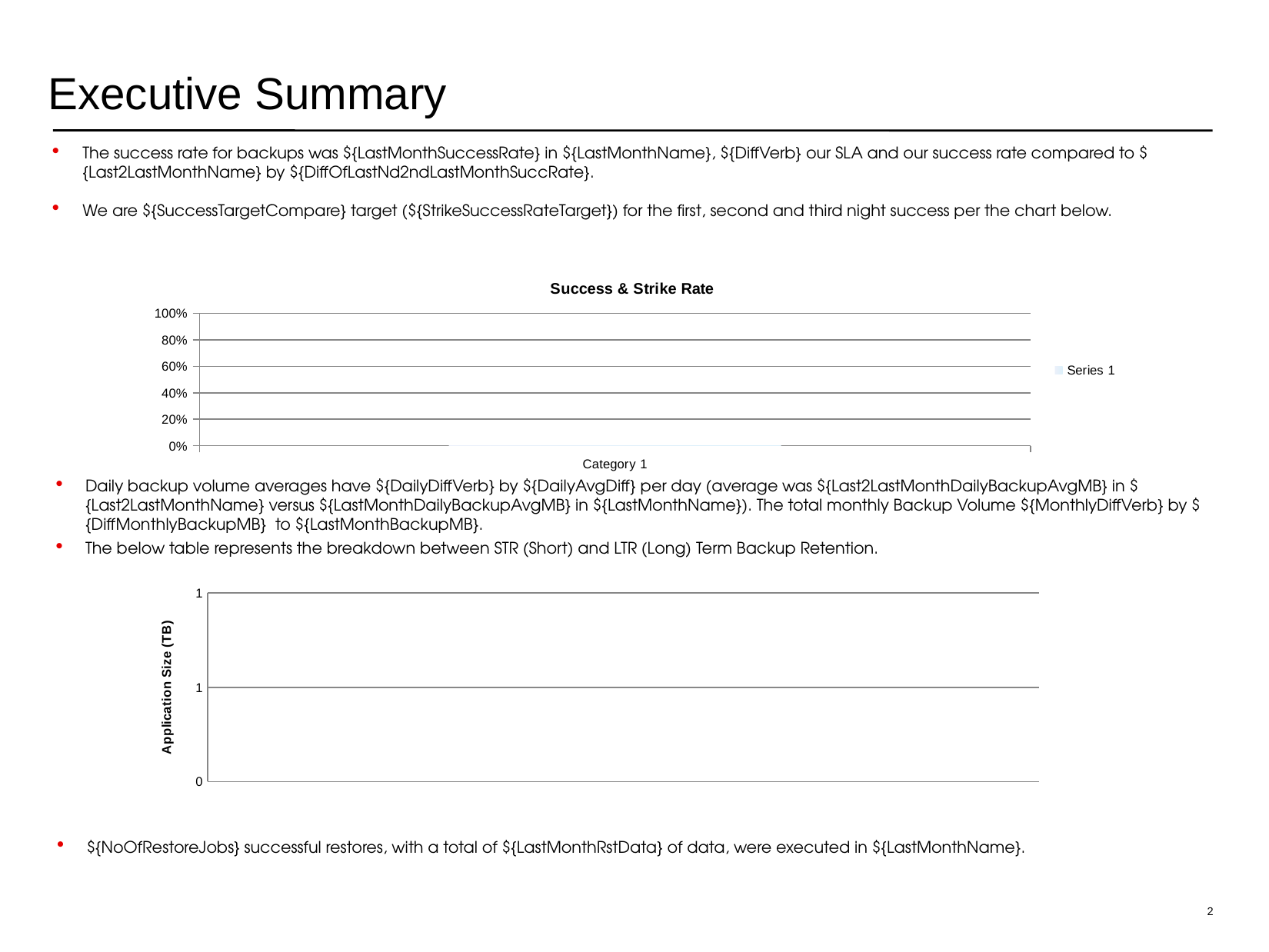

# Executive Summary
The success rate for backups was ${LastMonthSuccessRate} in ${LastMonthName}, ${DiffVerb} our SLA and our success rate compared to ${Last2LastMonthName} by ${DiffOfLastNd2ndLastMonthSuccRate}.
We are ${SuccessTargetCompare} target (${StrikeSuccessRateTarget}) for the first, second and third night success per the chart below.

### Chart: Success & Strike Rate

| Category | Series 1 |
|---|---|
| Category 1 | 0.0 |
Daily backup volume averages have ${DailyDiffVerb} by ${DailyAvgDiff} per day (average was ${Last2LastMonthDailyBackupAvgMB} in ${Last2LastMonthName} versus ${LastMonthDailyBackupAvgMB} in ${LastMonthName}). The total monthly Backup Volume ${MonthlyDiffVerb} by ${DiffMonthlyBackupMB}  to ${LastMonthBackupMB}.
The below table represents the breakdown between STR (Short) and LTR (Long) Term Backup Retention.

### Chart

| Category | Series 1 |
|---|---|
| Category 1 | 0.0 |
${NoOfRestoreJobs} successful restores, with a total of ${LastMonthRstData} of data, were executed in ${LastMonthName}.
2